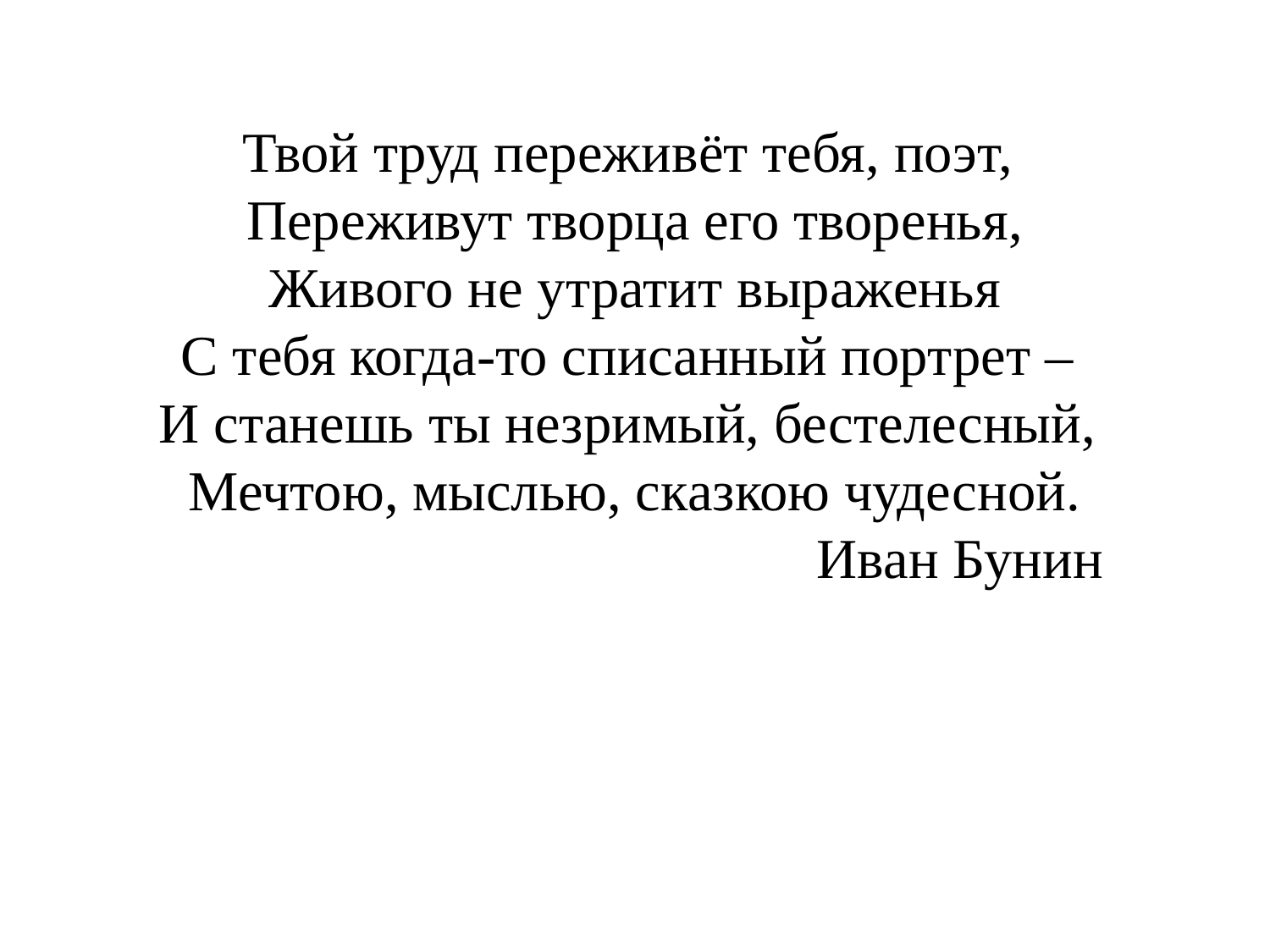

# Твой труд переживёт тебя, поэт, Переживут творца его творенья, Живого не утратит выраженья С тебя когда-то списанный портрет – И станешь ты незримый, бестелесный, Мечтою, мыслью, сказкою чудесной. Иван Бунин